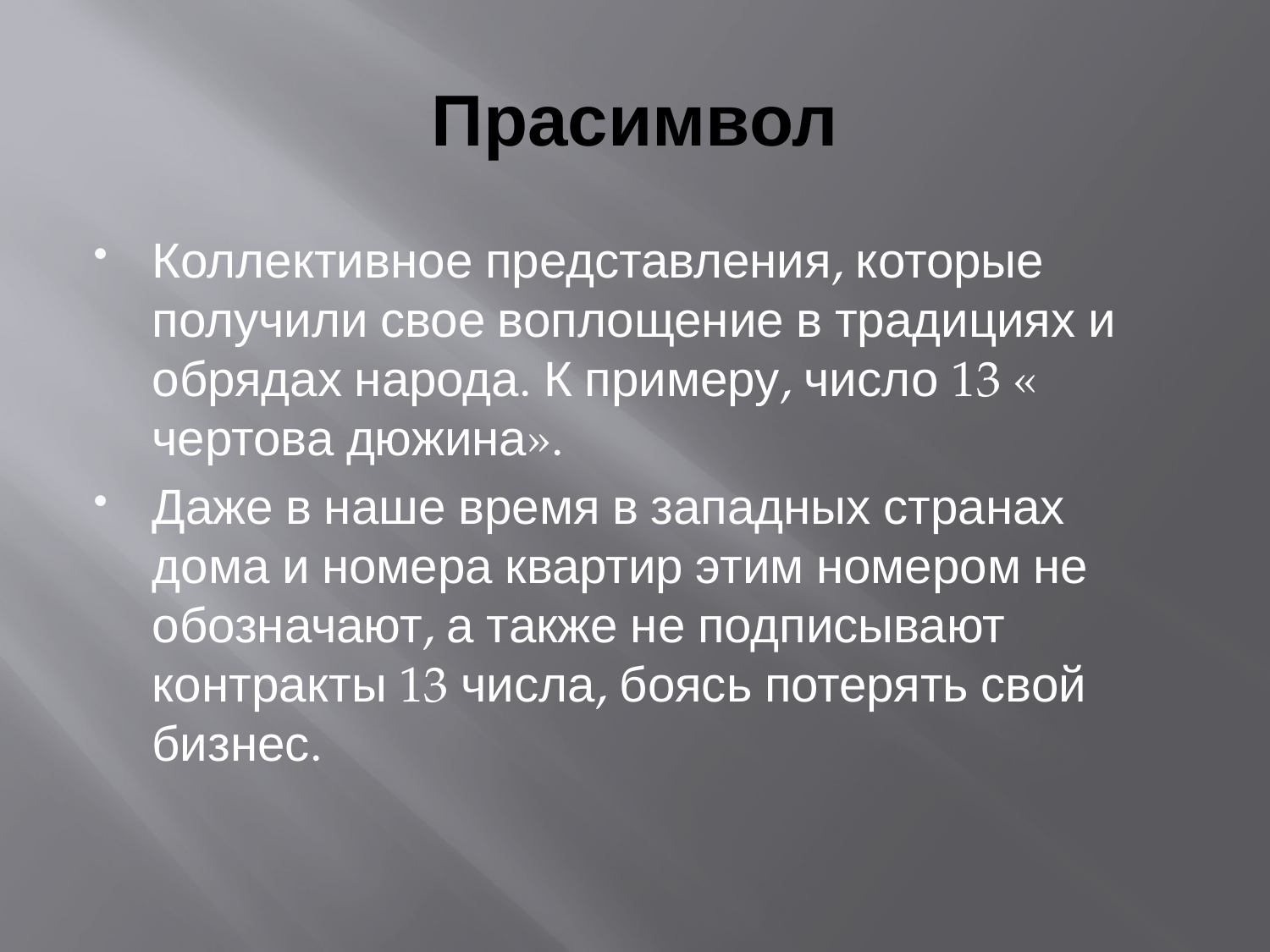

# Прасимвол
Коллективное представления, которые получили свое воплощение в традициях и обрядах народа. К примеру, число 13 « чертова дюжина».
Даже в наше время в западных странах дома и номера квартир этим номером не обозначают, а также не подписывают контракты 13 числа, боясь потерять свой бизнес.